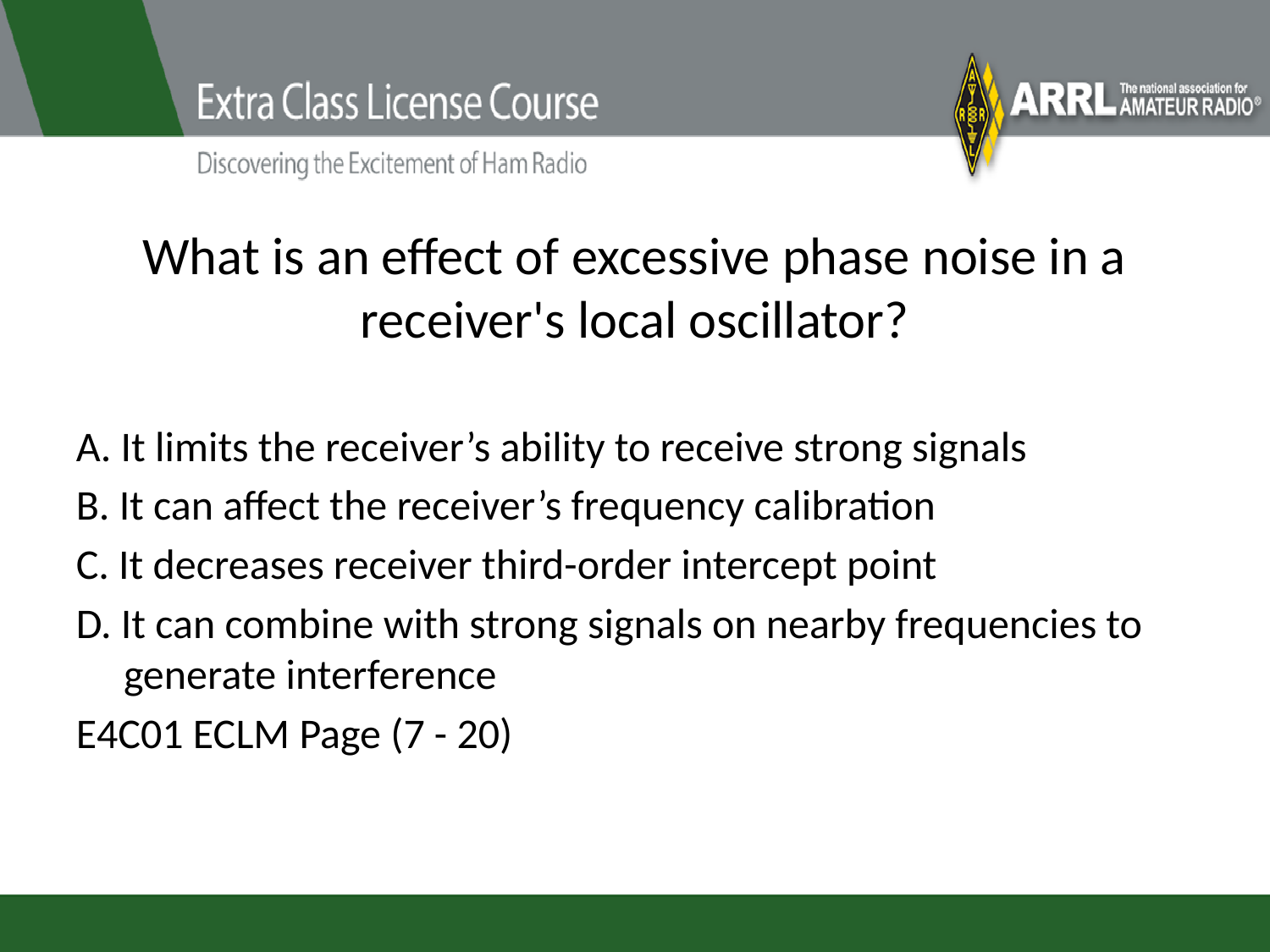

# What is an effect of excessive phase noise in a receiver's local oscillator?
A. It limits the receiver’s ability to receive strong signals
B. It can affect the receiver’s frequency calibration
C. It decreases receiver third-order intercept point
D. It can combine with strong signals on nearby frequencies to generate interference
E4C01 ECLM Page (7 - 20)